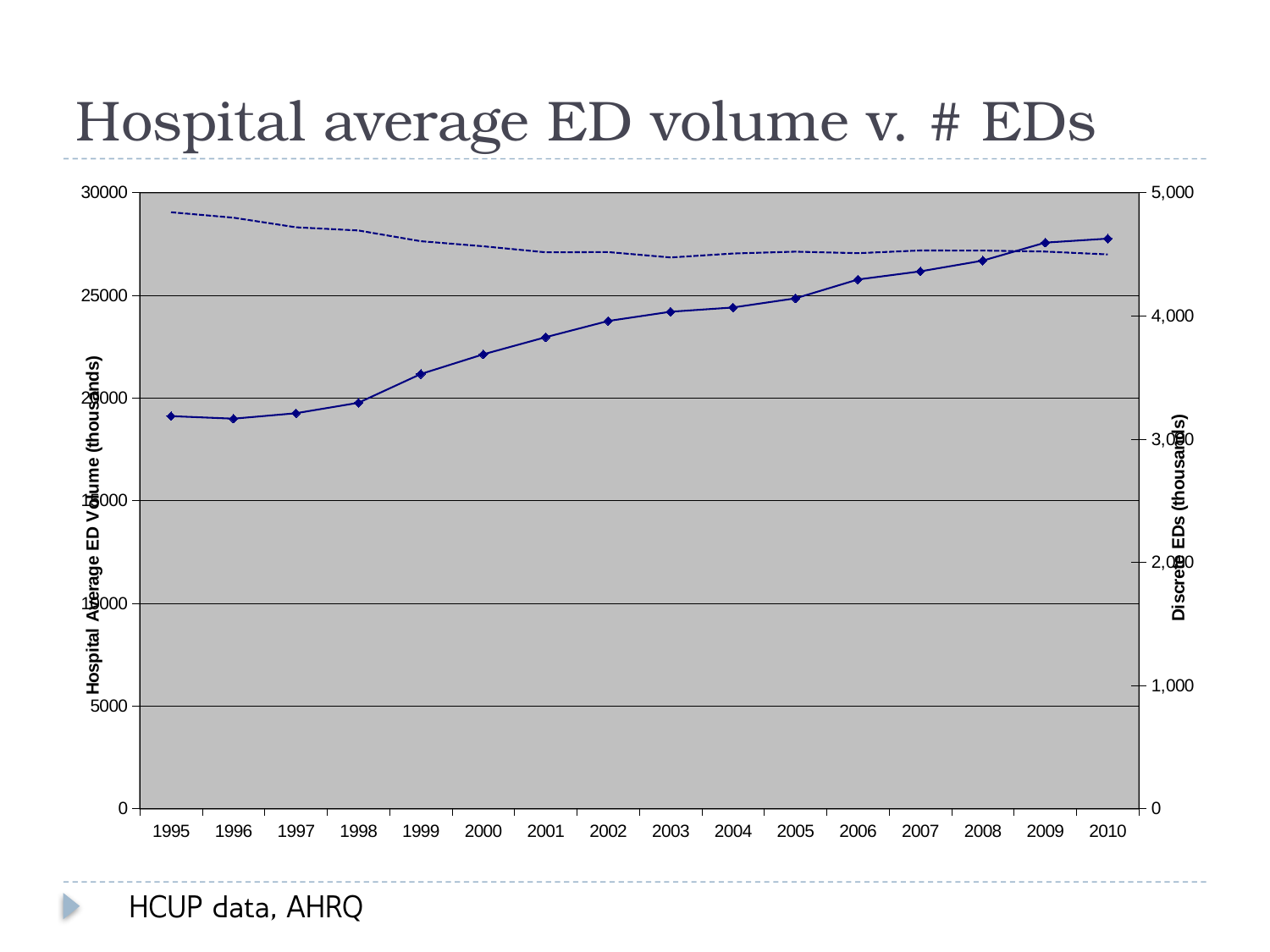

# Hospital average ED volume v. # EDs

### Chart

| Category |  |  |
|---|---|---|
| 1995 | 19116.649999999994 | 4841.0 |
| 1996 | 18993.780000000006 | 4797.0 |
| 1997 | 19258.36 | 4719.0 |
| 1998 | 19767.53 | 4693.0 |
| 1999 | 21167.56 | 4606.0 |
| 2000 | 22126.9 | 4565.0 |
| 2001 | 22961.55 | 4516.0 |
| 2002 | 23752.06 | 4518.0 |
| 2003 | 24202.06 | 4474.0 |
| 2004 | 24408.59 | 4506.0 |
| 2005 | 24853.82 | 4521.0 |
| 2006 | 25772.12 | 4509.0 |
| 2007 | 26167.84 | 4531.0 |
| 2008 | 26692.16 | 4530.0 |
| 2009 | 27568.109999999993 | 4522.0 |
| 2010 | 27761.68 | 4499.0 |
HCUP data, AHRQ